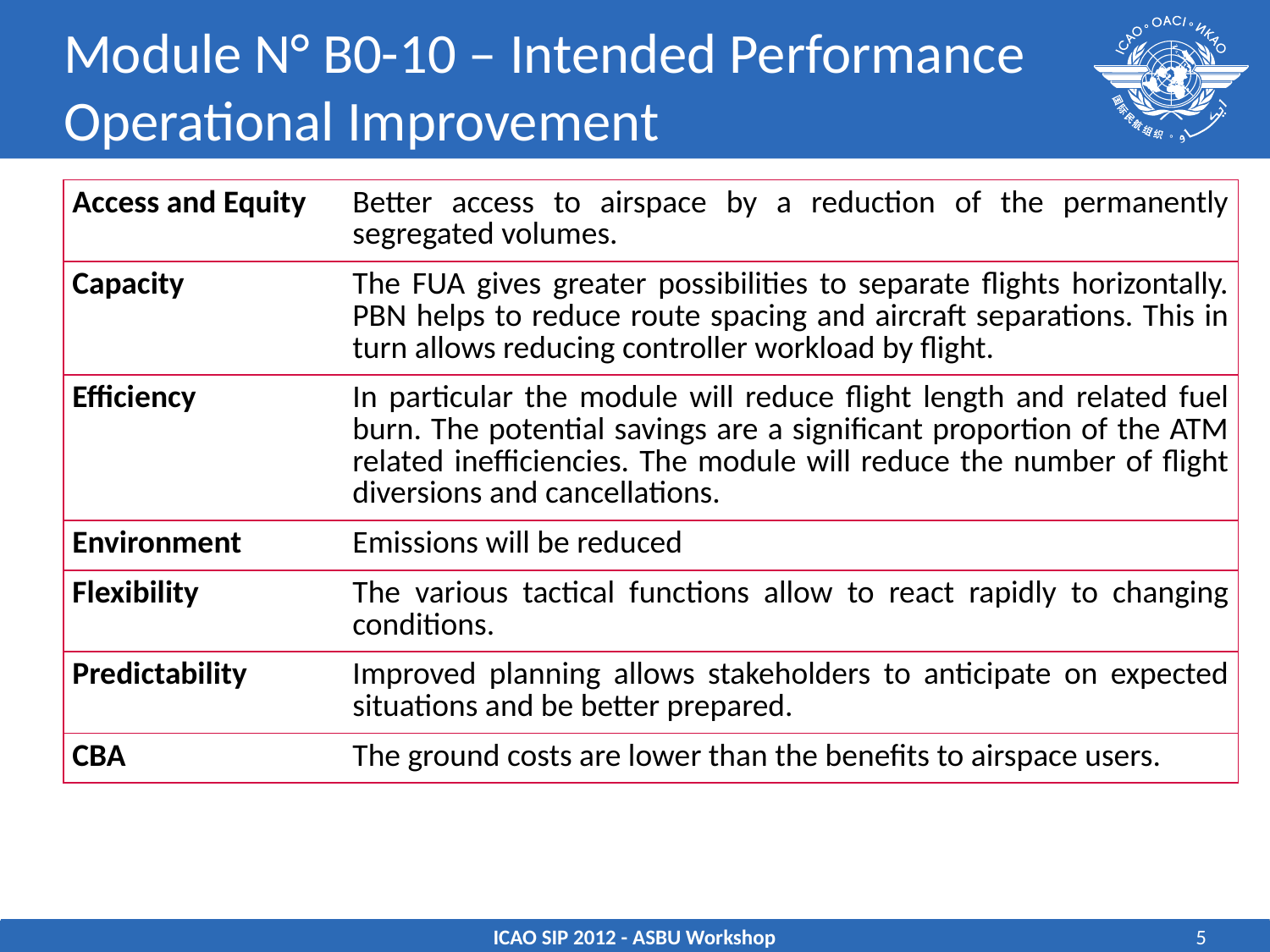

# Module N° B0-10 – Intended Performance Operational Improvement
| Access and Equity | Better access to airspace by a reduction of the permanently segregated volumes. |
| --- | --- |
| Capacity | The FUA gives greater possibilities to separate flights horizontally. PBN helps to reduce route spacing and aircraft separations. This in turn allows reducing controller workload by flight. |
| Efficiency | In particular the module will reduce flight length and related fuel burn. The potential savings are a significant proportion of the ATM related inefficiencies. The module will reduce the number of flight diversions and cancellations. |
| Environment | Emissions will be reduced |
| Flexibility | The various tactical functions allow to react rapidly to changing conditions. |
| Predictability | Improved planning allows stakeholders to anticipate on expected situations and be better prepared. |
| CBA | The ground costs are lower than the benefits to airspace users. |
ICAO SIP 2012 - ASBU Workshop
5